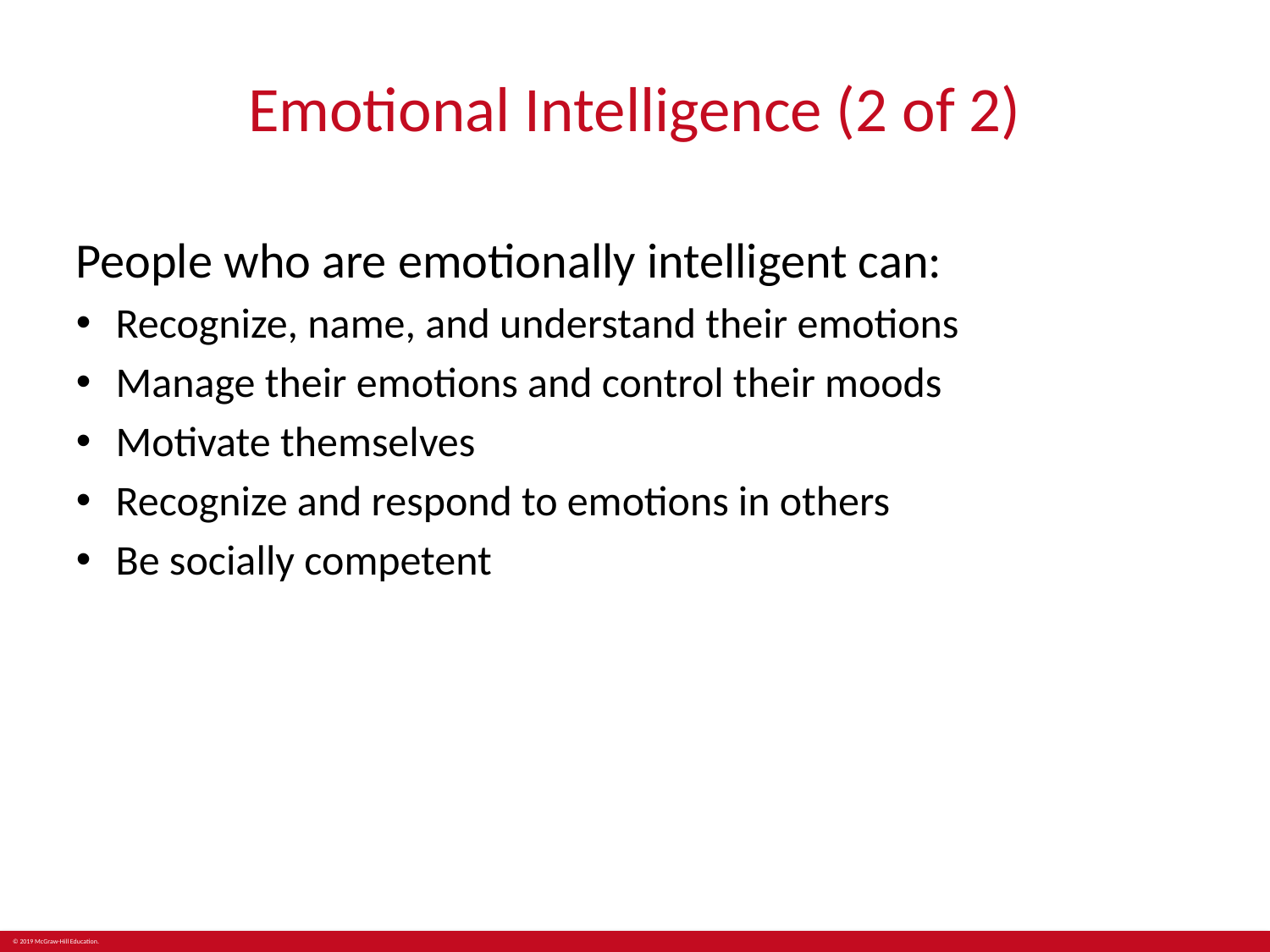

# Emotional Intelligence (2 of 2)
People who are emotionally intelligent can:
Recognize, name, and understand their emotions
Manage their emotions and control their moods
Motivate themselves
Recognize and respond to emotions in others
Be socially competent